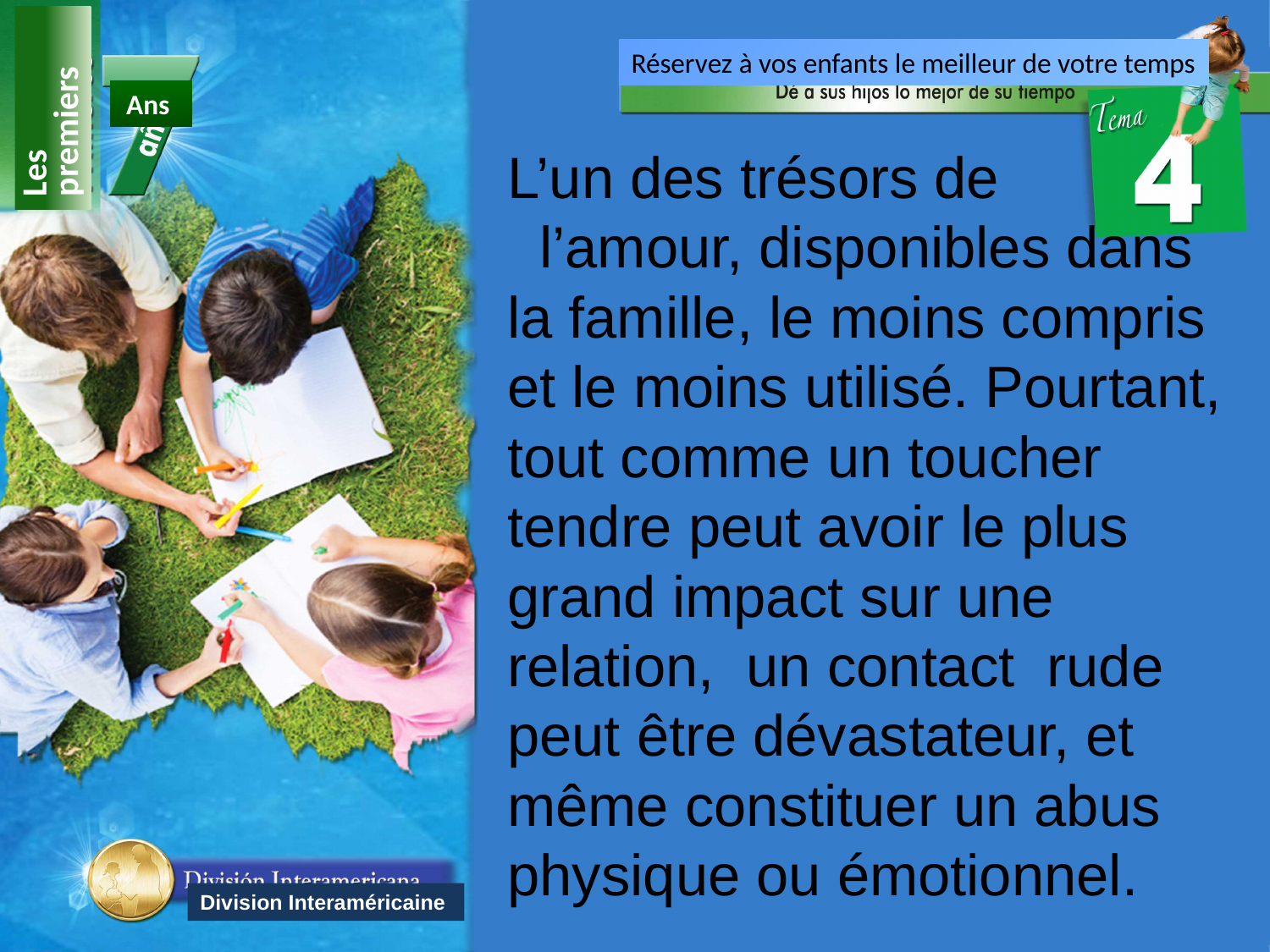

Réservez à vos enfants le meilleur de votre temps
Les premiers
Ans
L’un des trésors de                 l’amour, disponibles dans la famille, le moins compris et le moins utilisé. Pourtant, tout comme un toucher tendre peut avoir le plus grand impact sur une relation,  un contact  rude peut être dévastateur, et même constituer un abus physique ou émotionnel.
Division Interaméricaine